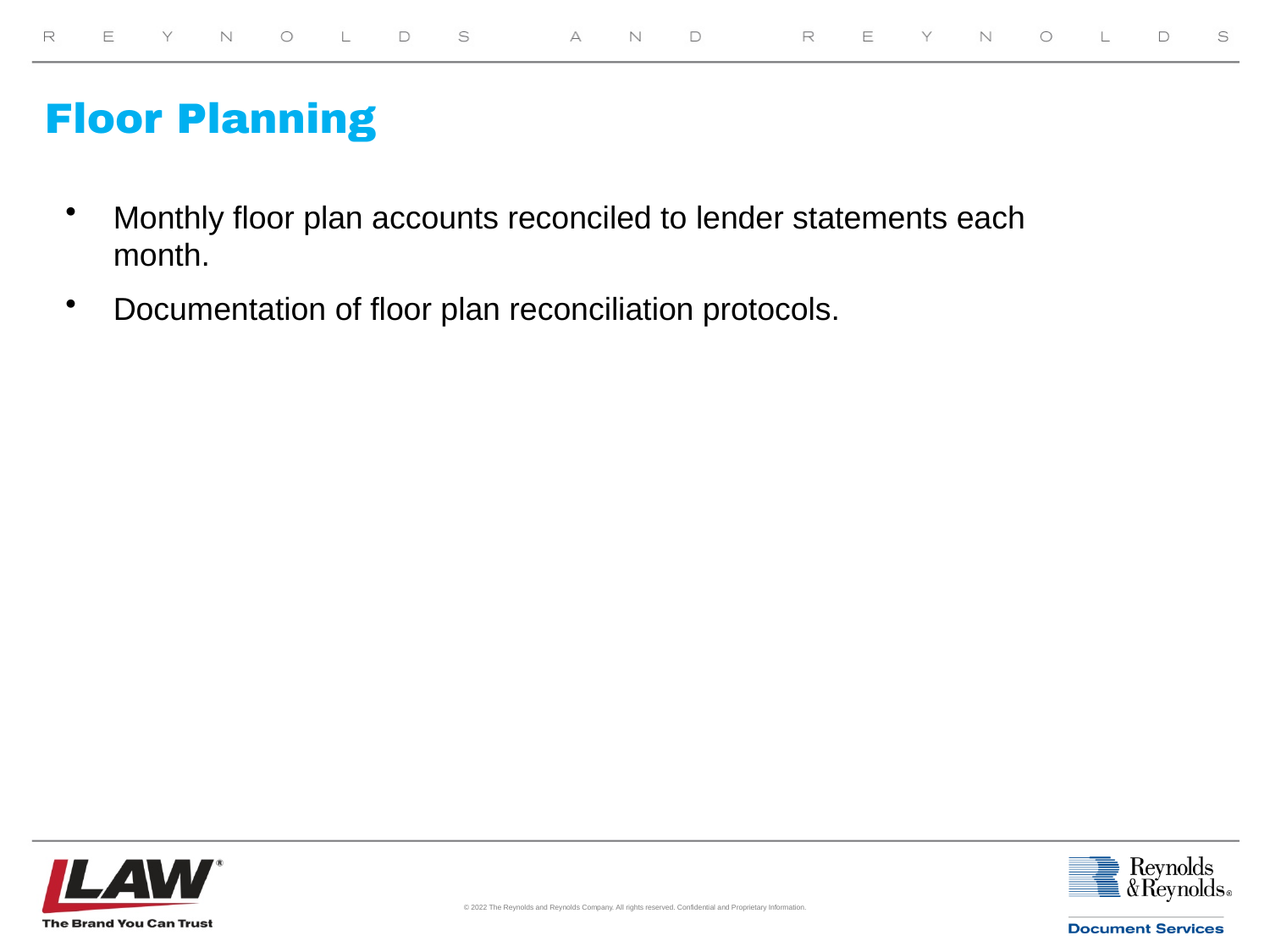

# Floor Planning
Monthly floor plan accounts reconciled to lender statements each month.
Documentation of floor plan reconciliation protocols.